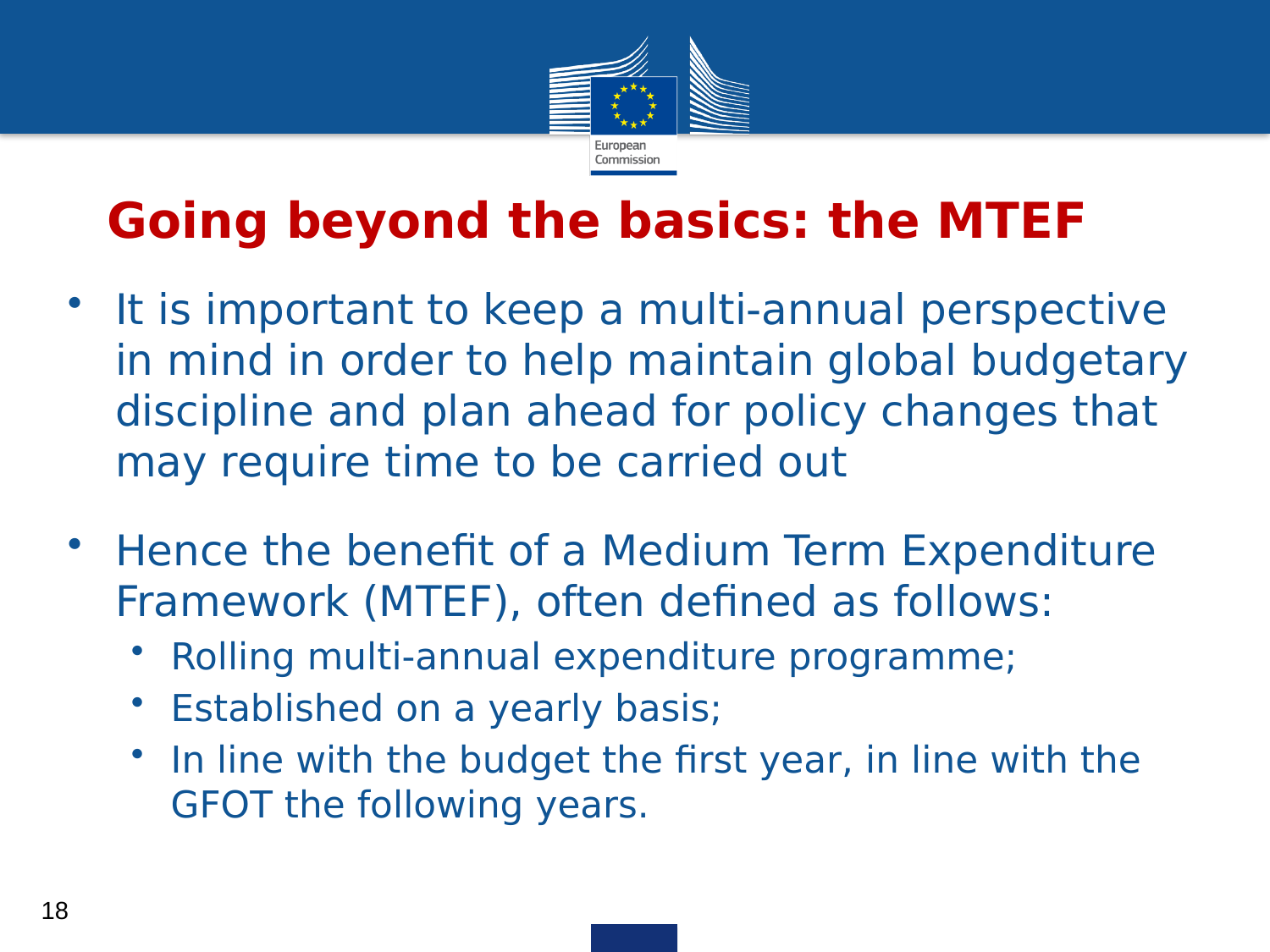

# Going beyond the basics: the MTEF
It is important to keep a multi-annual perspective in mind in order to help maintain global budgetary discipline and plan ahead for policy changes that may require time to be carried out

Hence the benefit of a Medium Term Expenditure Framework (MTEF), often defined as follows:
Rolling multi-annual expenditure programme;
Established on a yearly basis;
In line with the budget the first year, in line with the GFOT the following years.

18